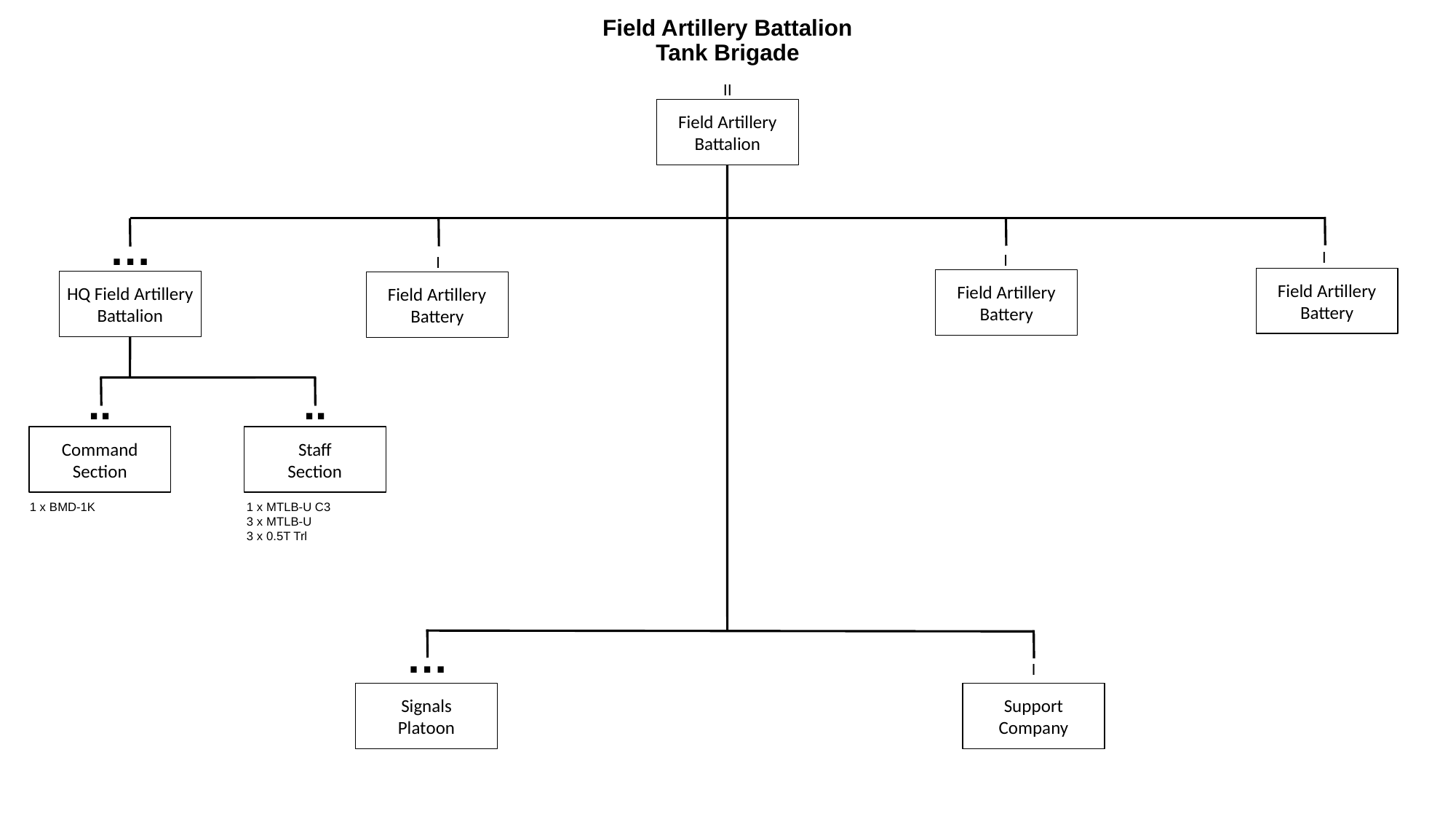

# Field Artillery Battalion Tank Brigade
II
Field Artillery Battalion
…
I
I
I
Field Artillery Battery
Field Artillery Battery
HQ Field Artillery
Battalion
Field Artillery Battery
..
..
Command
Section
Staff
Section
1 x BMD-1K
1 x MTLB-U C3
3 x MTLB-U
3 x 0.5T Trl
…
I
Signals
Platoon
Support
Company